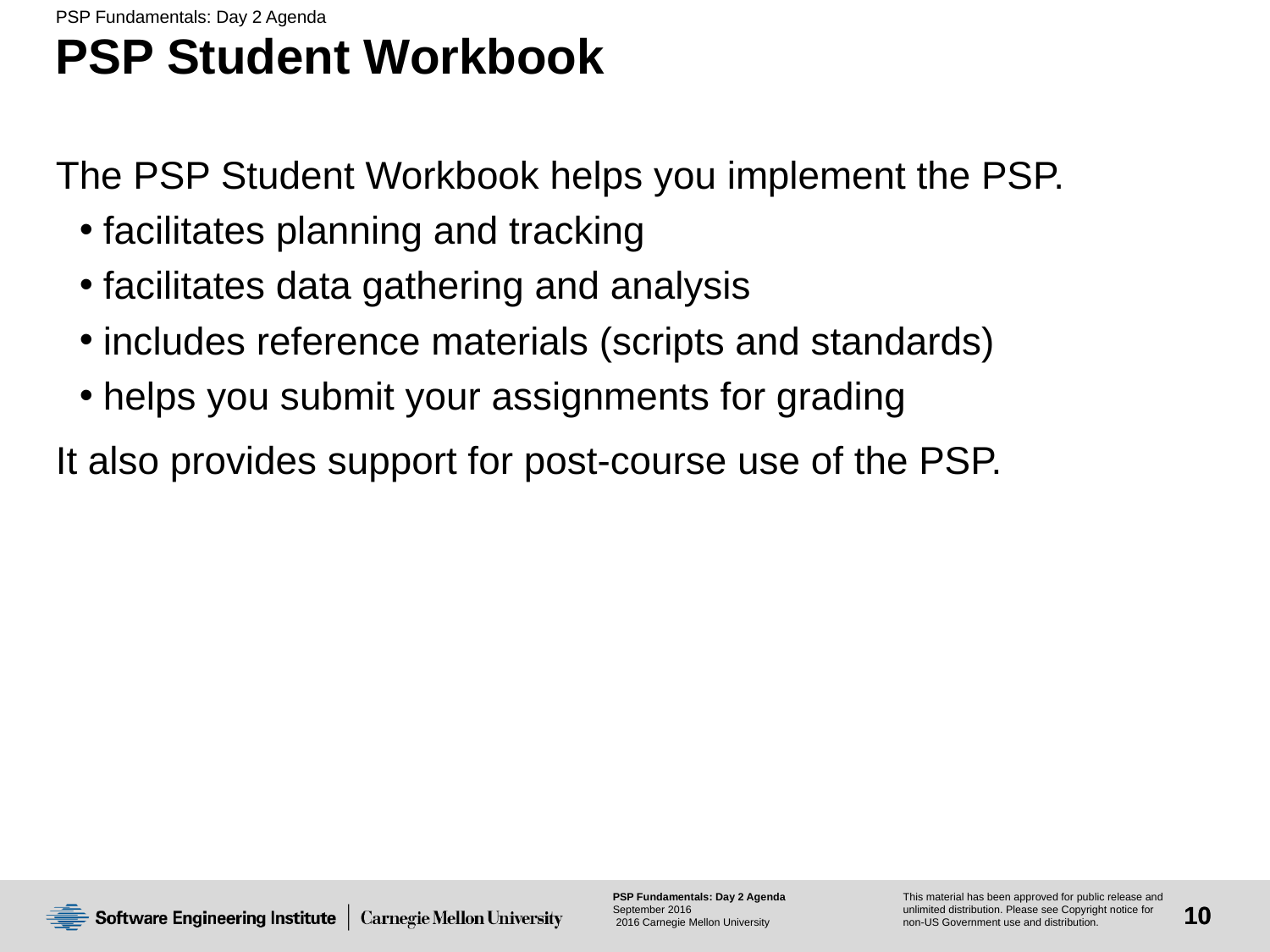

# PSP Student Workbook
The PSP Student Workbook helps you implement the PSP.
facilitates planning and tracking
facilitates data gathering and analysis
includes reference materials (scripts and standards)
helps you submit your assignments for grading
It also provides support for post-course use of the PSP.